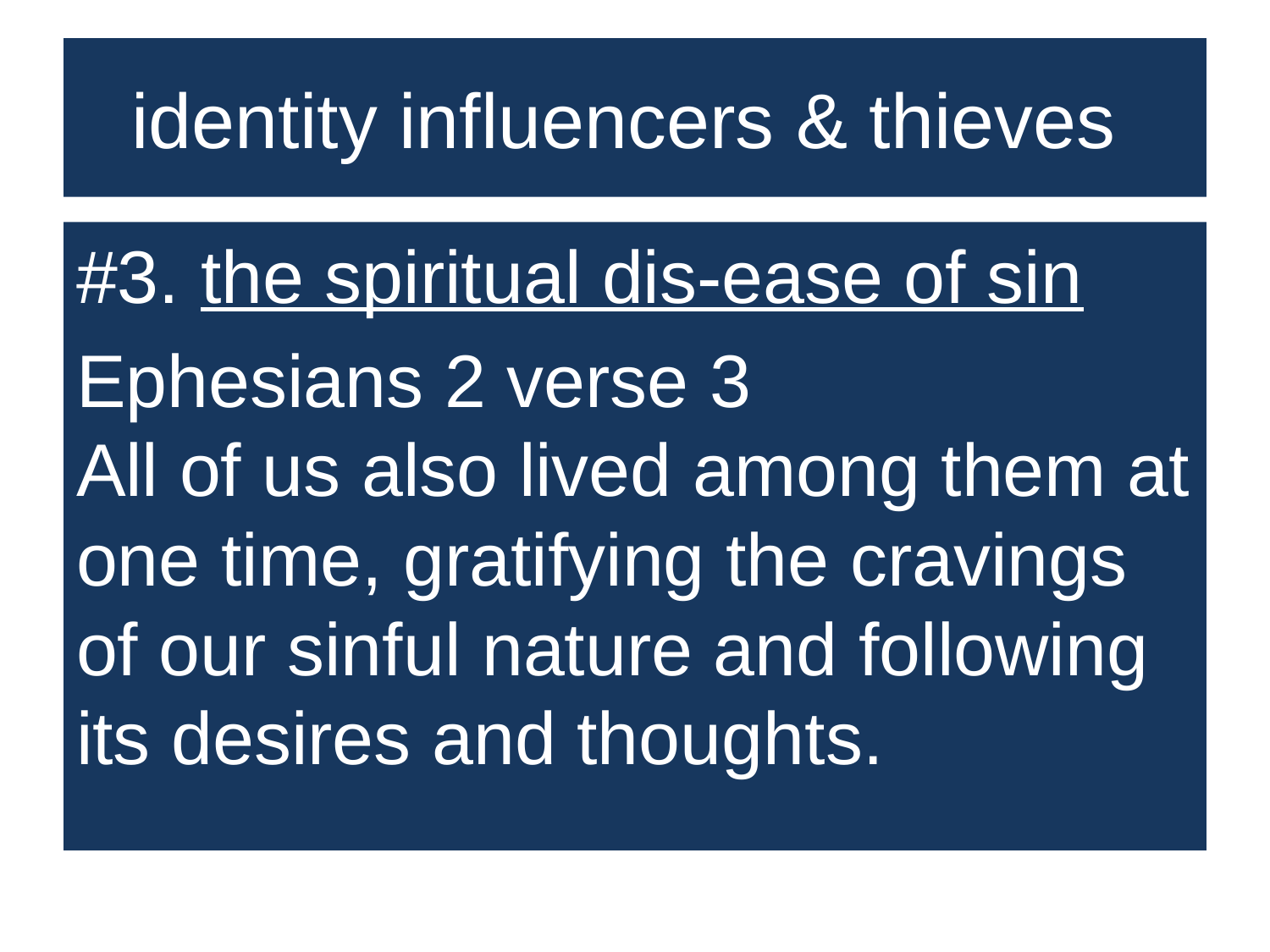

# identity influencers & thieves
#3. the spiritual dis-ease of sin
Ephesians 2 verse 3                  All of us also lived among them at one time, gratifying the cravings of our sinful nature and following its desires and thoughts.